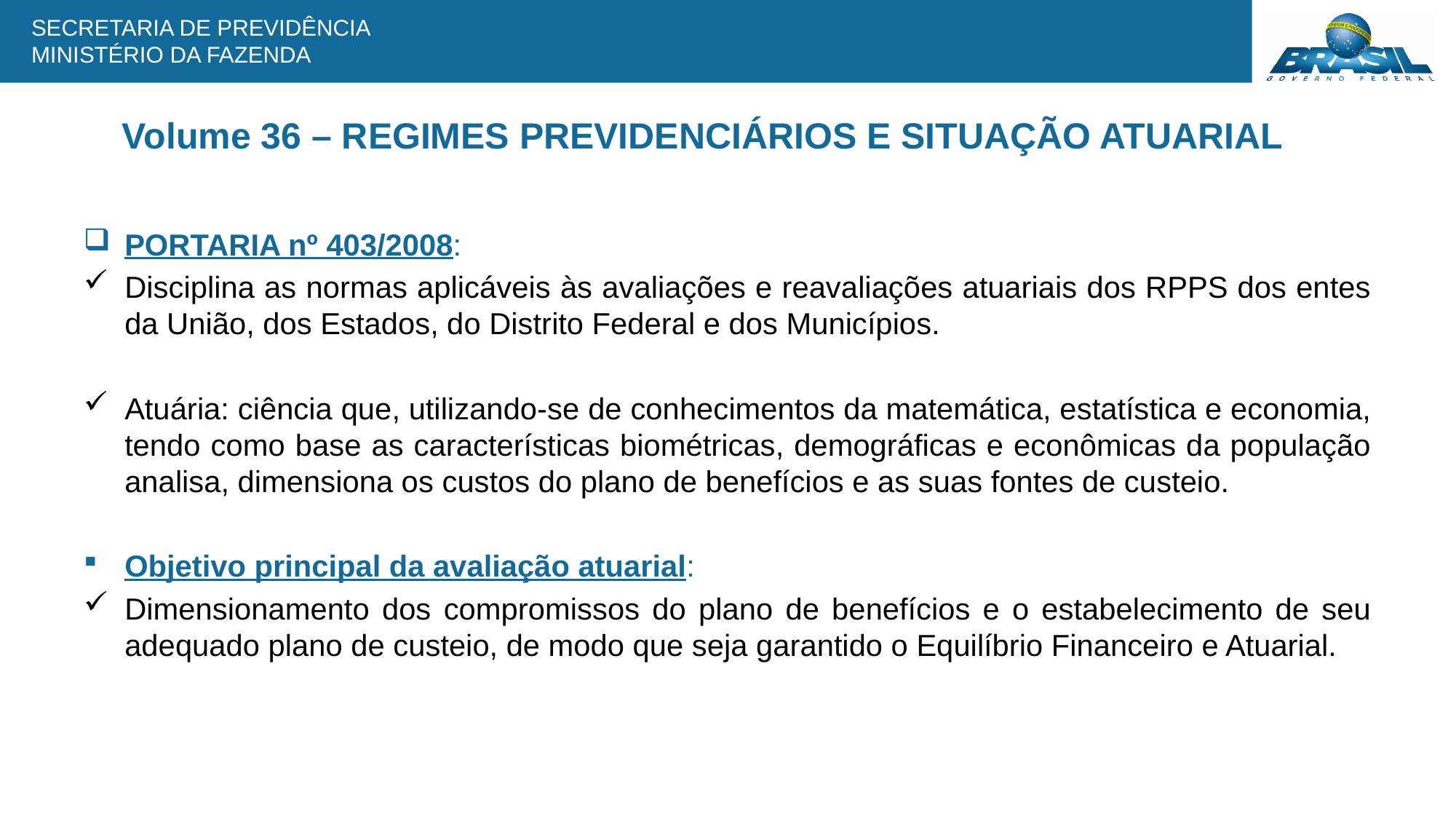

# Volume 36 – REGIMES PREVIDENCIÁRIOS E SITUAÇÃO ATUARIAL

PORTARIA nº 403/2008:
Disciplina as normas aplicáveis às avaliações e reavaliações atuariais dos RPPS dos entes da União, dos Estados, do Distrito Federal e dos Municípios.

Atuária: ciência que, utilizando-se de conhecimentos da matemática, estatística e economia, tendo como base as características biométricas, demográficas e econômicas da população analisa, dimensiona os custos do plano de benefícios e as suas fontes de custeio.

Objetivo principal da avaliação atuarial:
Dimensionamento dos compromissos do plano de benefícios e o estabelecimento de seu adequado plano de custeio, de modo que seja garantido o Equilíbrio Financeiro e Atuarial.